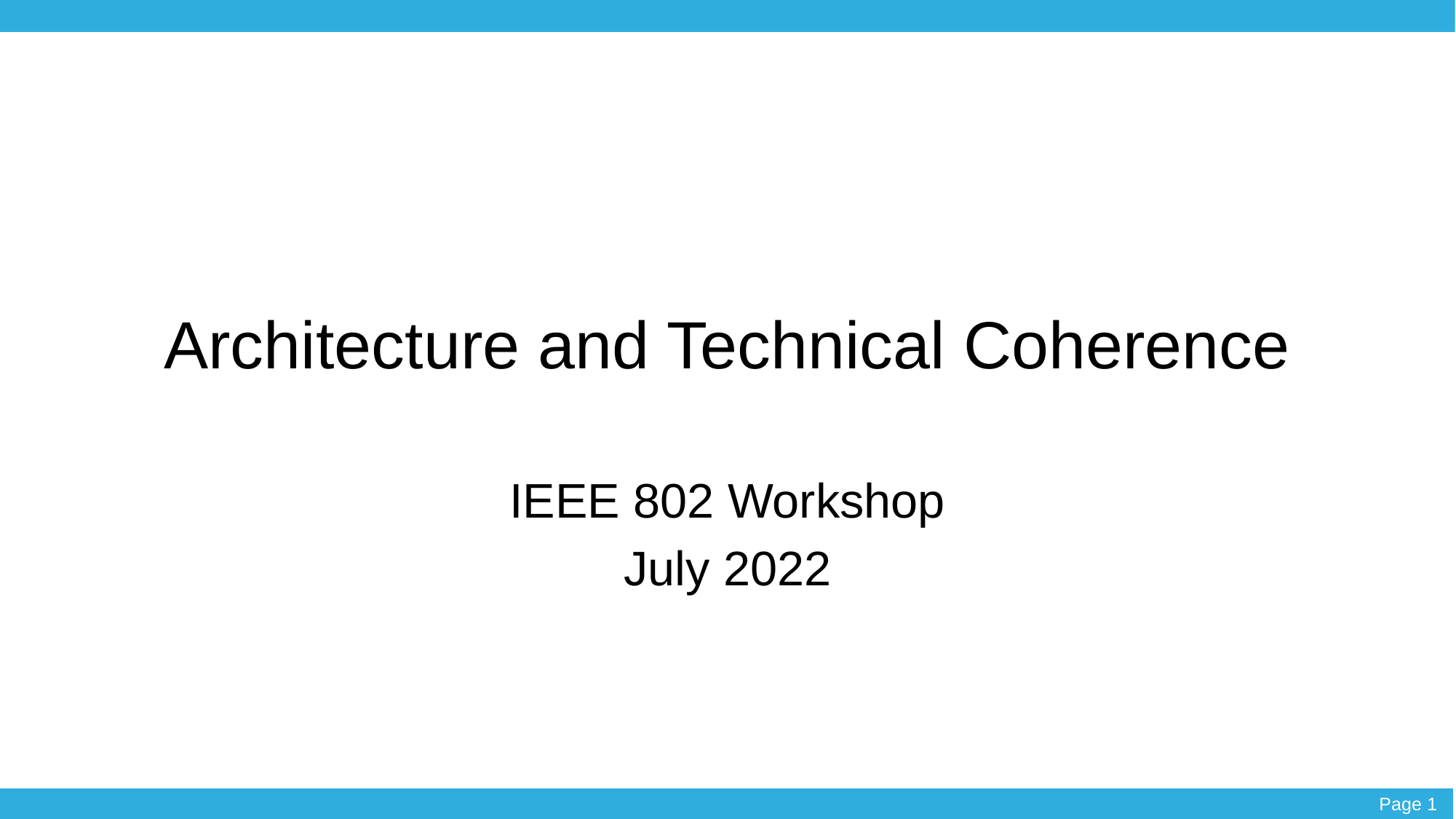

# Architecture and Technical Coherence
IEEE 802 Workshop
July 2022